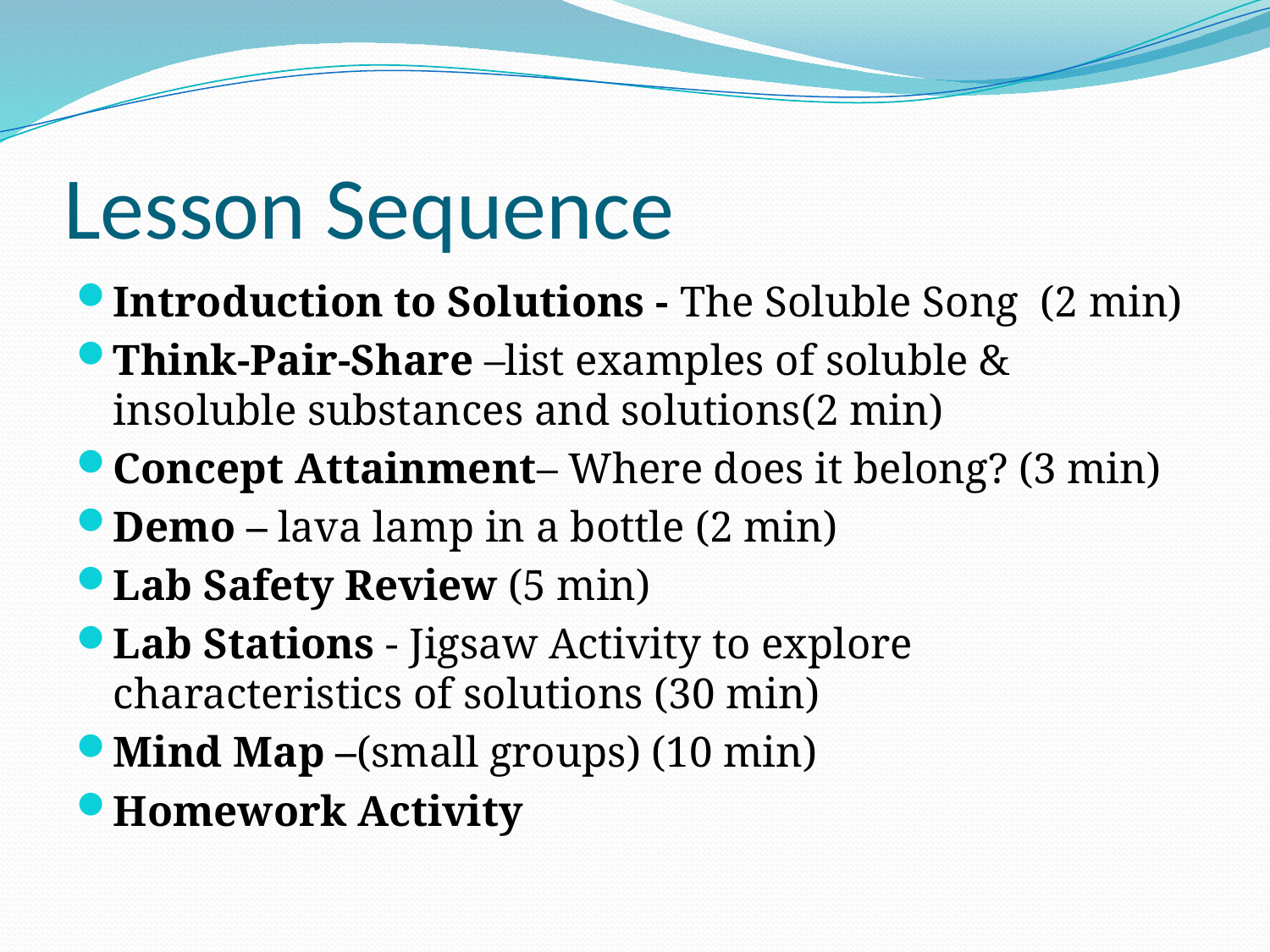

# Lesson Sequence
Introduction to Solutions - The Soluble Song  (2 min)
Think-Pair-Share –list examples of soluble & insoluble substances and solutions(2 min)
Concept Attainment– Where does it belong? (3 min)
Demo – lava lamp in a bottle (2 min)
Lab Safety Review (5 min)
Lab Stations - Jigsaw Activity to explore characteristics of solutions (30 min)
Mind Map –(small groups) (10 min)
Homework Activity